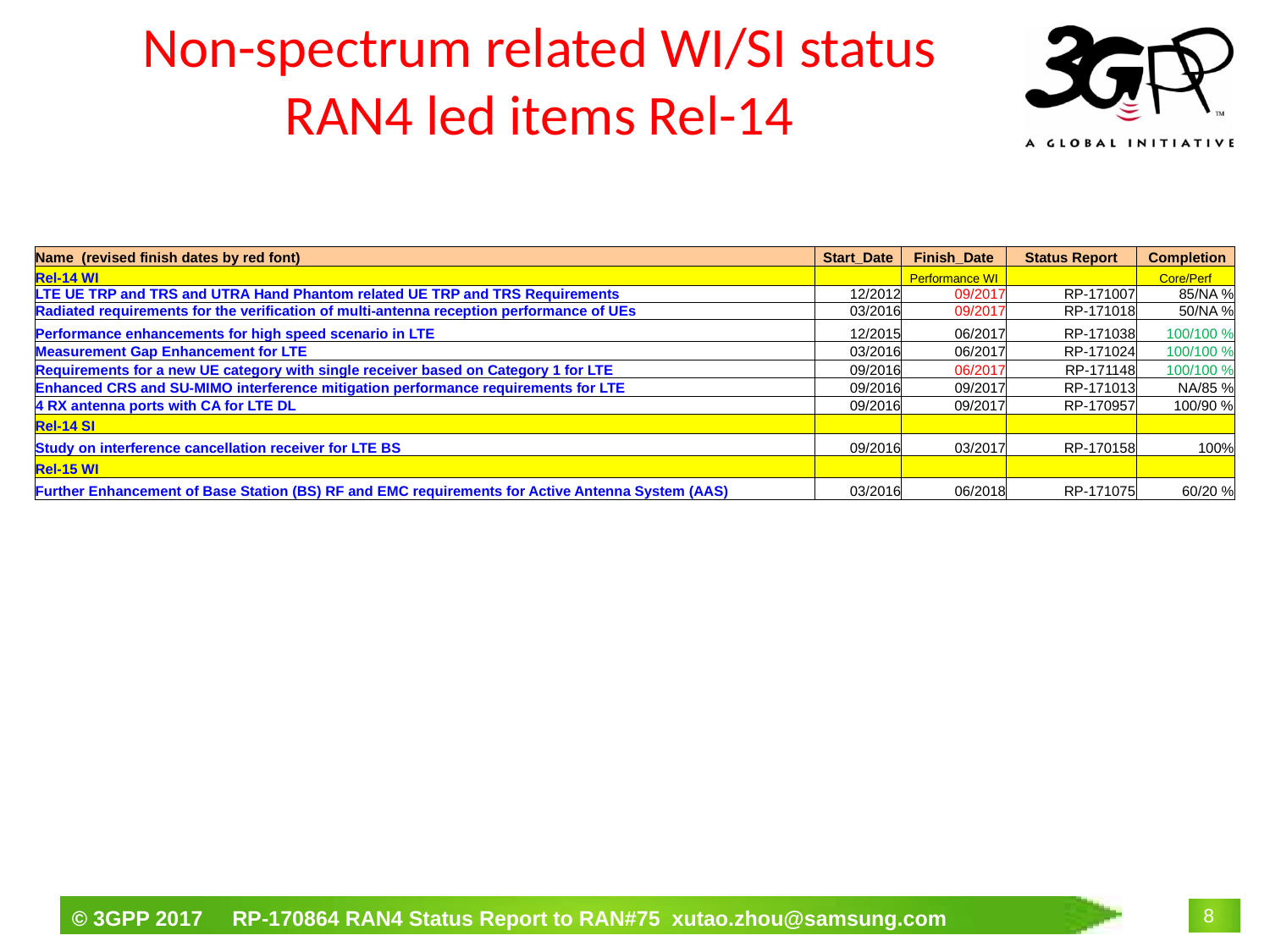

# Non-spectrum related WI/SI status RAN4 led items Rel-14
| Name (revised finish dates by red font) | Start\_Date | Finish\_Date | Status Report | Completion |
| --- | --- | --- | --- | --- |
| Rel-14 WI |  | Performance WI |  | Core/Perf |
| LTE UE TRP and TRS and UTRA Hand Phantom related UE TRP and TRS Requirements | 12/2012 | 09/2017 | RP-171007 | 85/NA % |
| Radiated requirements for the verification of multi-antenna reception performance of UEs | 03/2016 | 09/2017 | RP-171018 | 50/NA % |
| Performance enhancements for high speed scenario in LTE | 12/2015 | 06/2017 | RP-171038 | 100/100 % |
| Measurement Gap Enhancement for LTE | 03/2016 | 06/2017 | RP-171024 | 100/100 % |
| Requirements for a new UE category with single receiver based on Category 1 for LTE | 09/2016 | 06/2017 | RP-171148 | 100/100 % |
| Enhanced CRS and SU-MIMO interference mitigation performance requirements for LTE | 09/2016 | 09/2017 | RP-171013 | NA/85 % |
| 4 RX antenna ports with CA for LTE DL | 09/2016 | 09/2017 | RP-170957 | 100/90 % |
| Rel-14 SI |  |  |  |  |
| Study on interference cancellation receiver for LTE BS | 09/2016 | 03/2017 | RP-170158 | 100% |
| Rel-15 WI |  |  |  |  |
| Further Enhancement of Base Station (BS) RF and EMC requirements for Active Antenna System (AAS) | 03/2016 | 06/2018 | RP-171075 | 60/20 % |